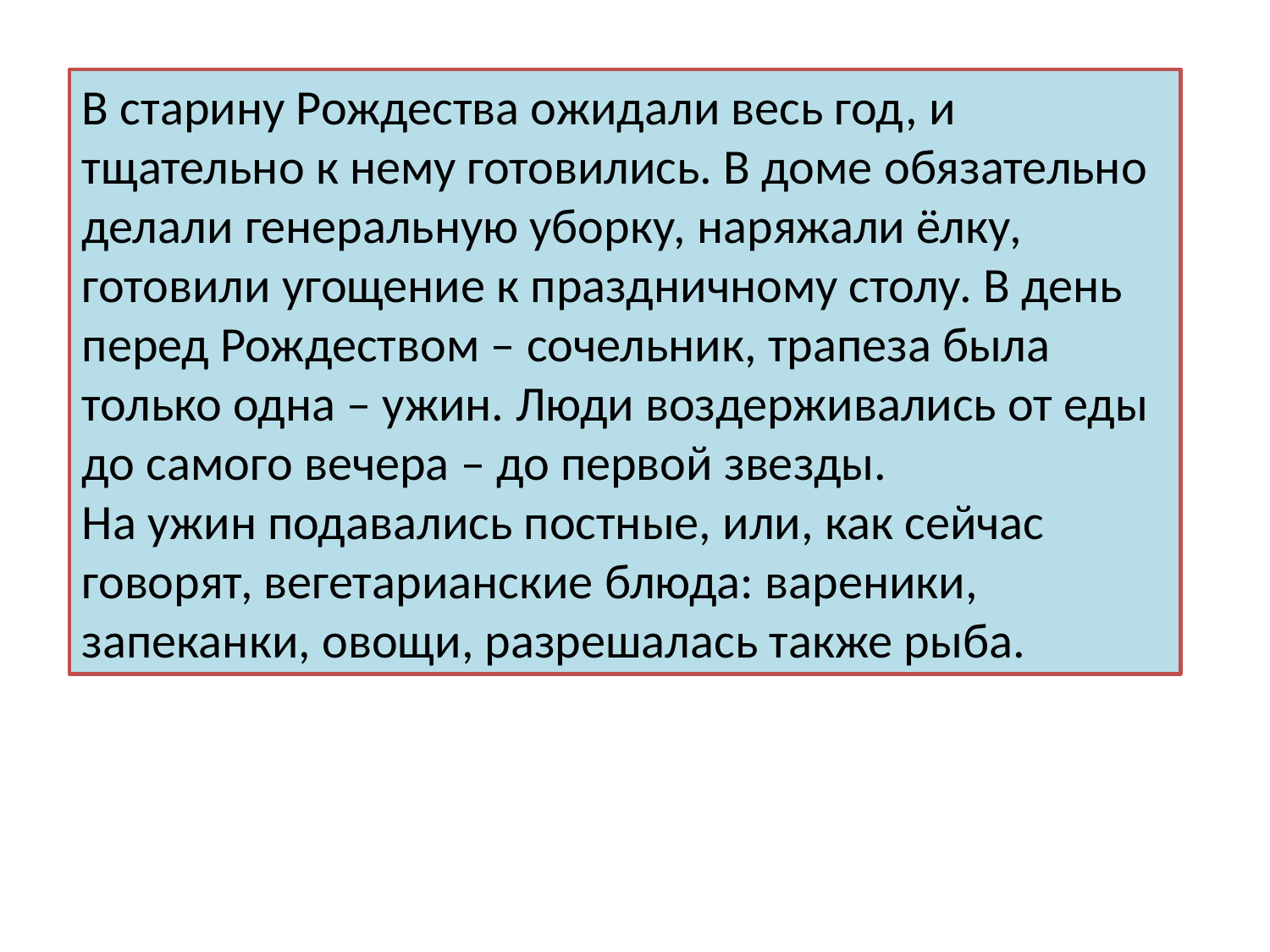

В старину Рождества ожидали весь год, и тщательно к нему готовились. В доме обязательно делали генеральную уборку, наряжали ёлку, готовили угощение к праздничному столу. В день перед Рождеством – сочельник, трапеза была только одна – ужин. Люди воздерживались от еды до самого вечера – до первой звезды.
На ужин подавались постные, или, как сейчас говорят, вегетарианские блюда: вареники, запеканки, овощи, разрешалась также рыба.